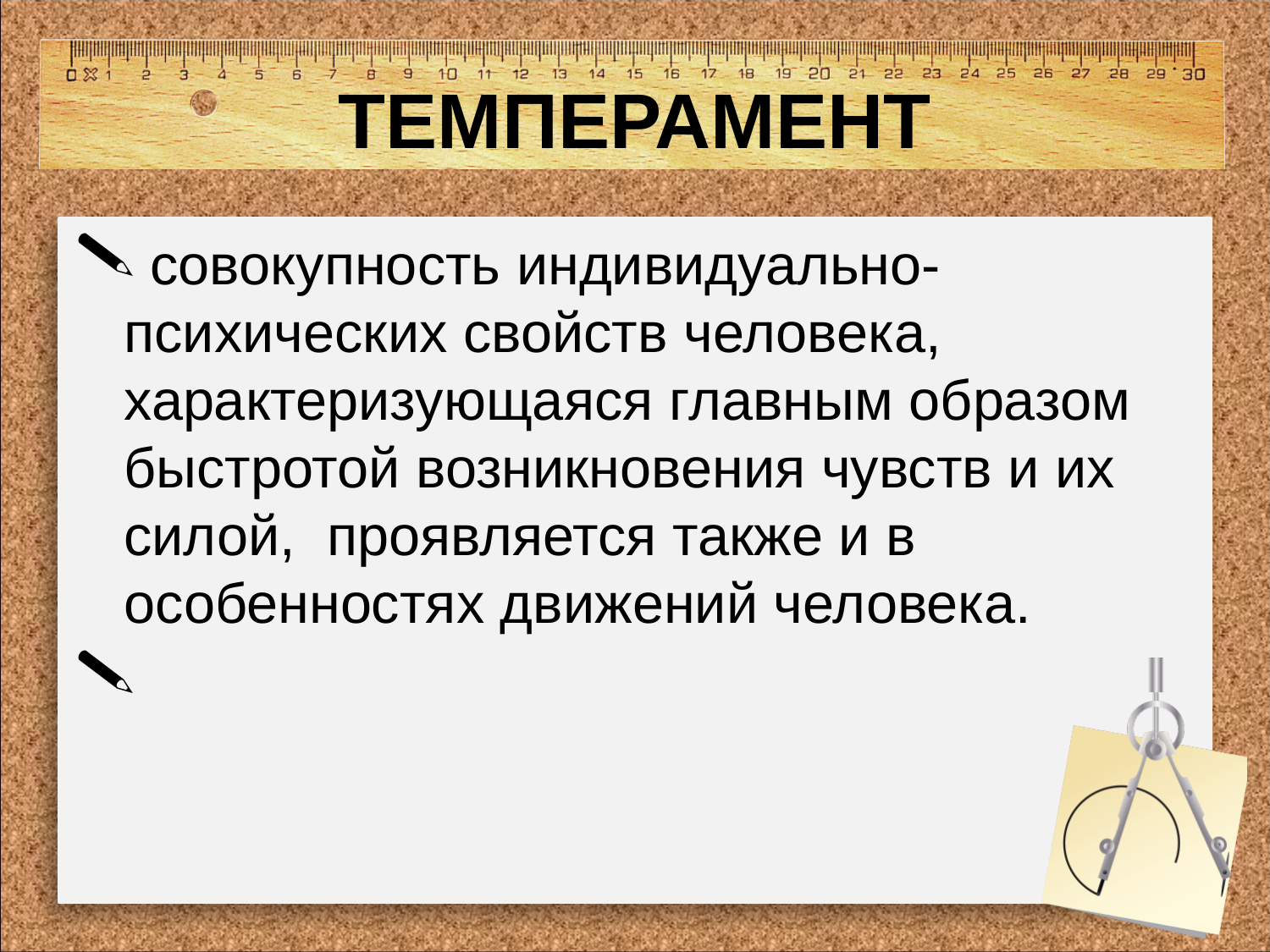

# ТЕМПЕРАМЕНТ
 совокупность индивидуально-психических свойств человека, характеризующаяся главным образом быстротой возникновения чувств и их силой,  проявляется также и в особенностях движений человека.